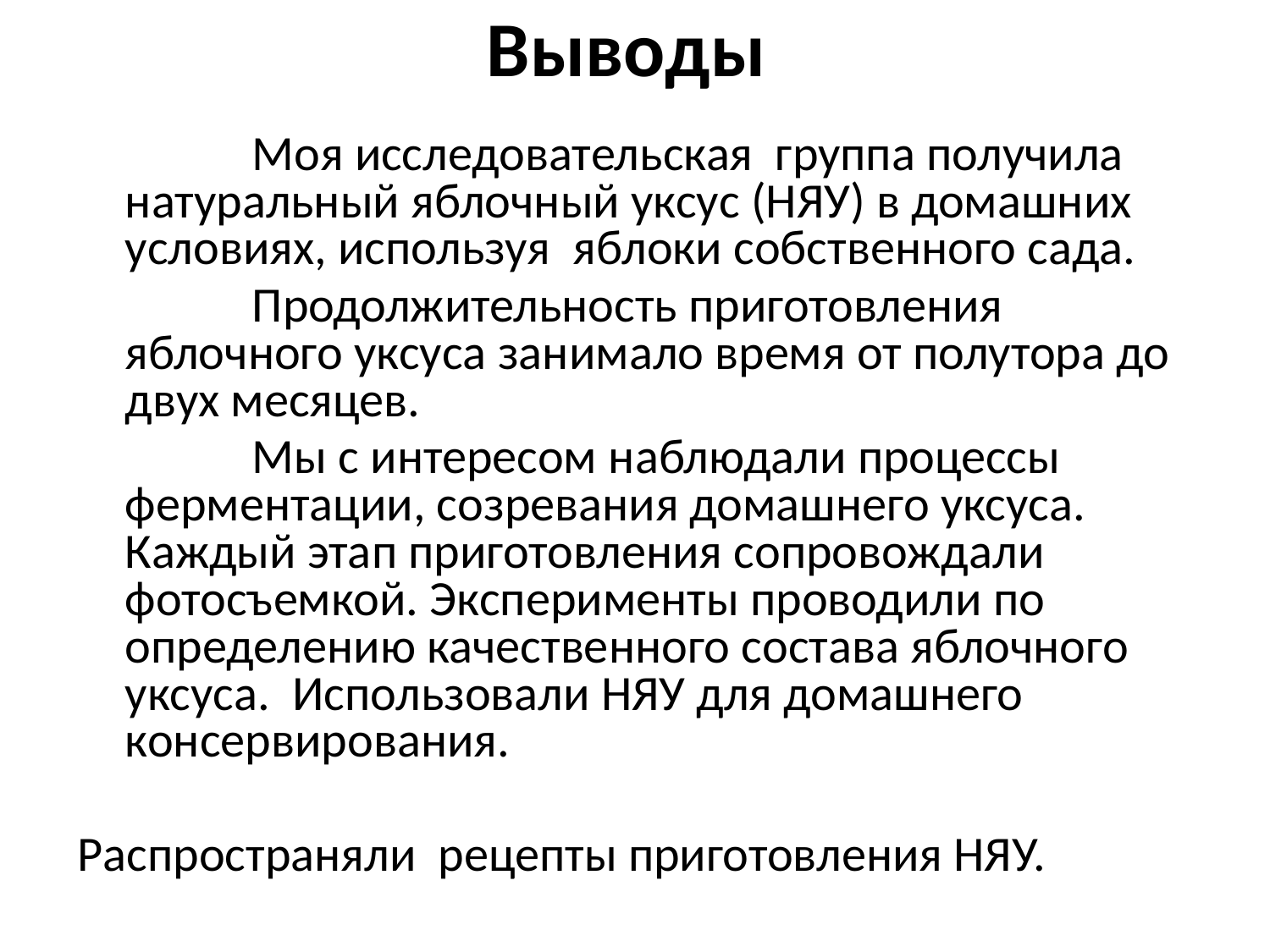

# Выводы
     	Моя исследовательская  группа получила натуральный яблочный уксус (НЯУ) в домашних условиях, используя  яблоки собственного сада.
	 	Продолжительность приготовления яблочного уксуса занимало время от полутора до двух месяцев.
	 	Мы с интересом наблюдали процессы ферментации, созревания домашнего уксуса.       Каждый этап приготовления сопровождали фотосъемкой. Эксперименты проводили по определению качественного состава яблочного уксуса.  Использовали НЯУ для домашнего консервирования.

Распространяли  рецепты приготовления НЯУ.